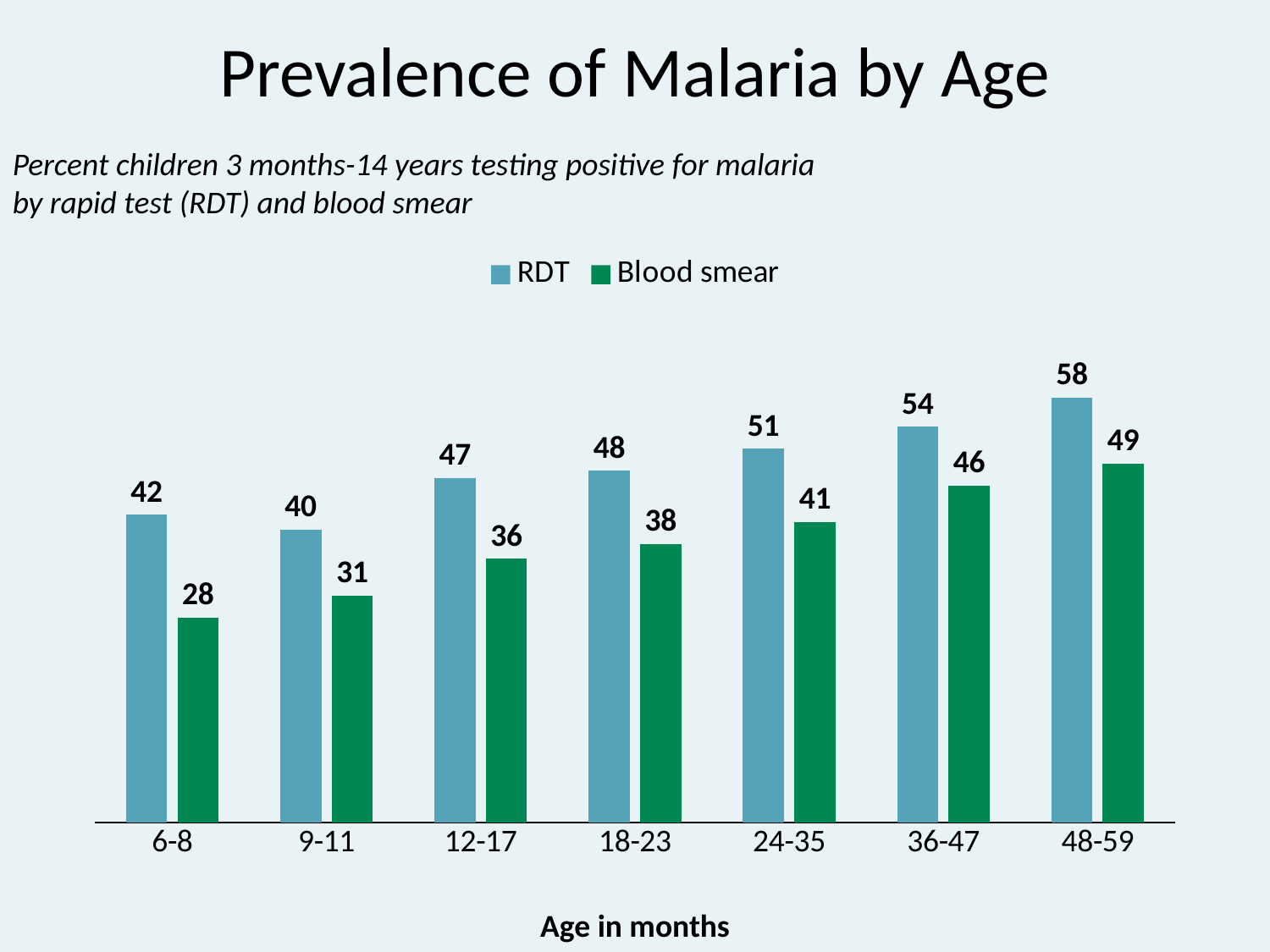

# Prevalence of Malaria by Age
Percent children 3 months-14 years testing positive for malaria by rapid test (RDT) and blood smear

### Chart

| Category | RDT | Blood smear |
|---|---|---|
| 6-8 | 42.0 | 28.0 |
| 9-11 | 40.0 | 31.0 |
| 12-17 | 47.0 | 36.0 |
| 18-23 | 48.0 | 38.0 |
| 24-35 | 51.0 | 41.0 |
| 36-47 | 54.0 | 46.0 |
| 48-59 | 58.0 | 49.0 |
Age in months